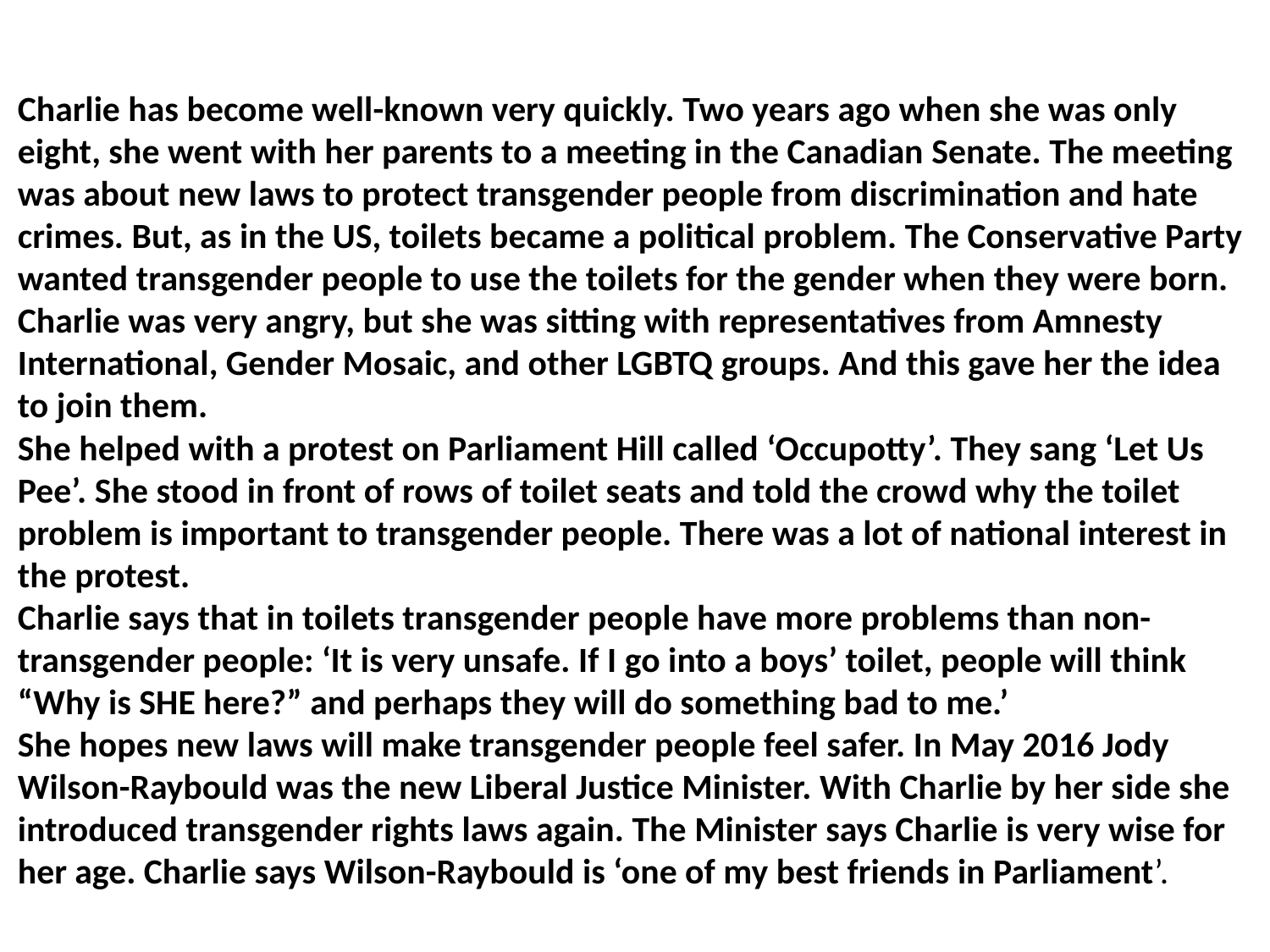

Charlie has become well-known very quickly. Two years ago when she was only eight, she went with her parents to a meeting in the Canadian Senate. The meeting was about new laws to protect transgender people from discrimination and hate crimes. But, as in the US, toilets became a political problem. The Conservative Party wanted transgender people to use the toilets for the gender when they were born. Charlie was very angry, but she was sitting with representatives from Amnesty International, Gender Mosaic, and other LGBTQ groups. And this gave her the idea to join them.
She helped with a protest on Parliament Hill called ‘Occupotty’. They sang ‘Let Us Pee’. She stood in front of rows of toilet seats and told the crowd why the toilet problem is important to transgender people. There was a lot of national interest in the protest.
Charlie says that in toilets transgender people have more problems than non-transgender people: ‘It is very unsafe. If I go into a boys’ toilet, people will think “Why is SHE here?” and perhaps they will do something bad to me.’
She hopes new laws will make transgender people feel safer. In May 2016 Jody Wilson-Raybould was the new Liberal Justice Minister. With Charlie by her side she introduced transgender rights laws again. The Minister says Charlie is very wise for her age. Charlie says Wilson-Raybould is ‘one of my best friends in Parliament’.